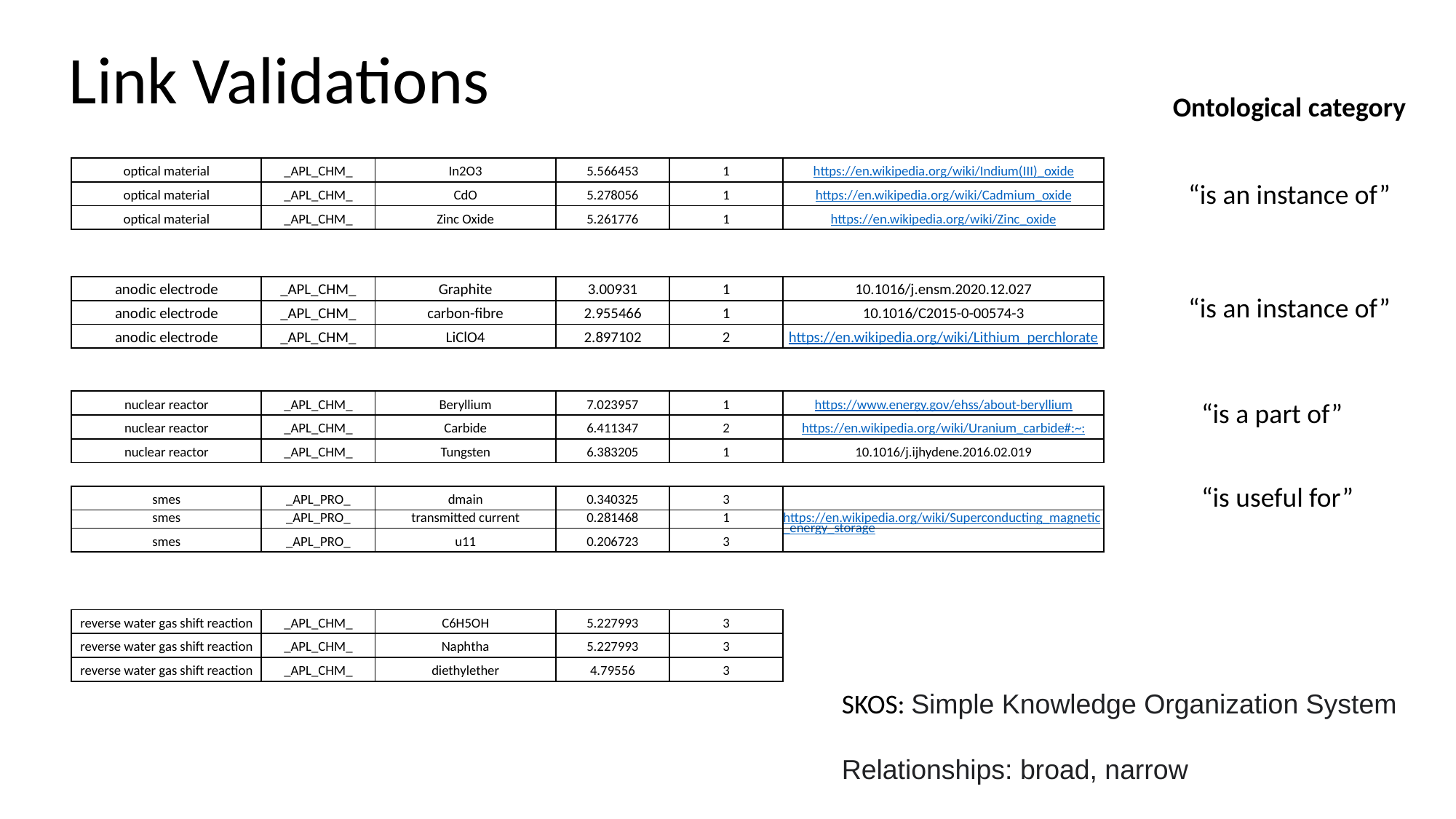

# Link Validations
Ontological category
| optical material | \_APL\_CHM\_ | In2O3 | 5.566453 | 1 | https://en.wikipedia.org/wiki/Indium(III)\_oxide |
| --- | --- | --- | --- | --- | --- |
| optical material | \_APL\_CHM\_ | CdO | 5.278056 | 1 | https://en.wikipedia.org/wiki/Cadmium\_oxide |
| optical material | \_APL\_CHM\_ | Zinc Oxide | 5.261776 | 1 | https://en.wikipedia.org/wiki/Zinc\_oxide |
“is an instance of”
| anodic electrode | \_APL\_CHM\_ | Graphite | 3.00931 | 1 | 10.1016/j.ensm.2020.12.027 |
| --- | --- | --- | --- | --- | --- |
| anodic electrode | \_APL\_CHM\_ | carbon-fibre | 2.955466 | 1 | 10.1016/C2015-0-00574-3 |
| anodic electrode | \_APL\_CHM\_ | LiClO4 | 2.897102 | 2 | https://en.wikipedia.org/wiki/Lithium\_perchlorate |
“is an instance of”
| nuclear reactor | \_APL\_CHM\_ | Beryllium | 7.023957 | 1 | https://www.energy.gov/ehss/about-beryllium |
| --- | --- | --- | --- | --- | --- |
| nuclear reactor | \_APL\_CHM\_ | Carbide | 6.411347 | 2 | https://en.wikipedia.org/wiki/Uranium\_carbide#:~: |
| nuclear reactor | \_APL\_CHM\_ | Tungsten | 6.383205 | 1 | 10.1016/j.ijhydene.2016.02.019 |
“is a part of”
“is useful for”
| smes | \_APL\_PRO\_ | dmain | 0.340325 | 3 |  |
| --- | --- | --- | --- | --- | --- |
| smes | \_APL\_PRO\_ | transmitted current | 0.281468 | 1 | https://en.wikipedia.org/wiki/Superconducting\_magnetic\_energy\_storage |
| smes | \_APL\_PRO\_ | u11 | 0.206723 | 3 |  |
| reverse water gas shift reaction | \_APL\_CHM\_ | C6H5OH | 5.227993 | 3 |
| --- | --- | --- | --- | --- |
| reverse water gas shift reaction | \_APL\_CHM\_ | Naphtha | 5.227993 | 3 |
| reverse water gas shift reaction | \_APL\_CHM\_ | diethylether | 4.79556 | 3 |
SKOS: Simple Knowledge Organization System

Relationships: broad, narrow